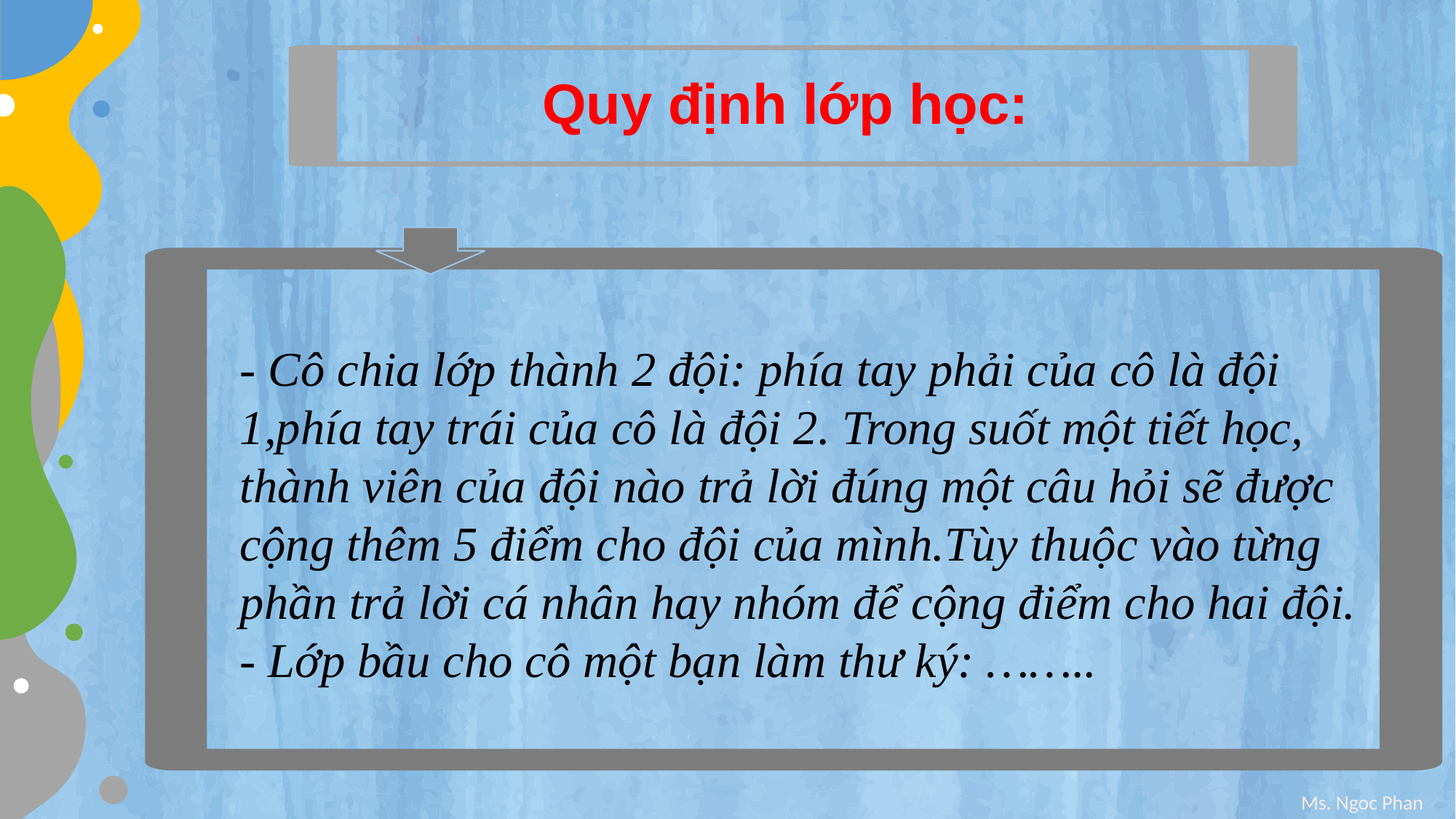

Quy định lớp học:

- Cô chia lớp thành 2 đội: phía tay phải của cô là đội 1,phía tay trái của cô là đội 2. Trong suốt một tiết học, thành viên của đội nào trả lời đúng một câu hỏi sẽ được cộng thêm 5 điểm cho đội của mình.Tùy thuộc vào từng phần trả lời cá nhân hay nhóm để cộng điểm cho hai đội.
- Lớp bầu cho cô một bạn làm thư ký: ……..